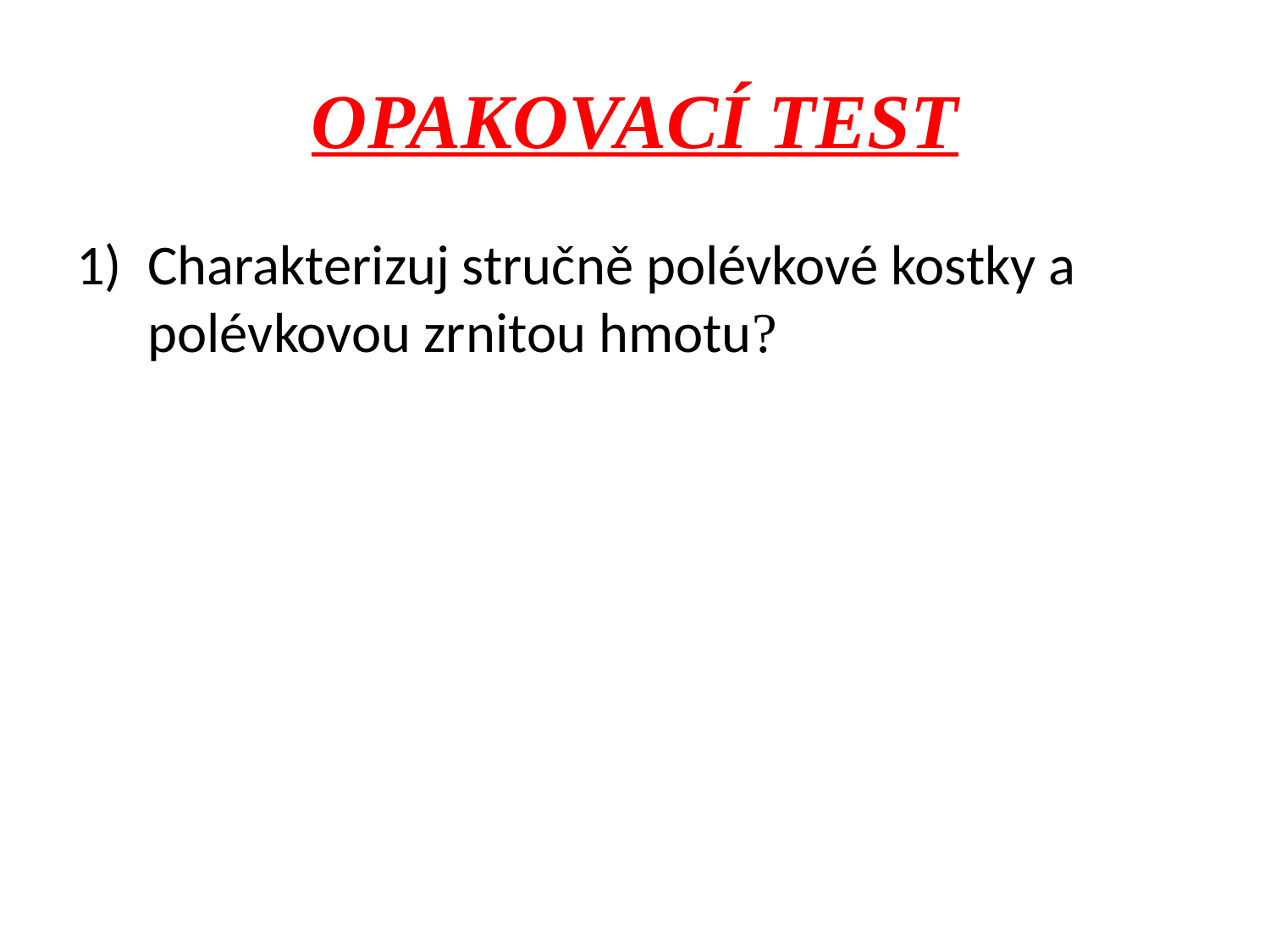

# OPAKOVACÍ TEST
Charakterizuj stručně polévkové kostky a polévkovou zrnitou hmotu?